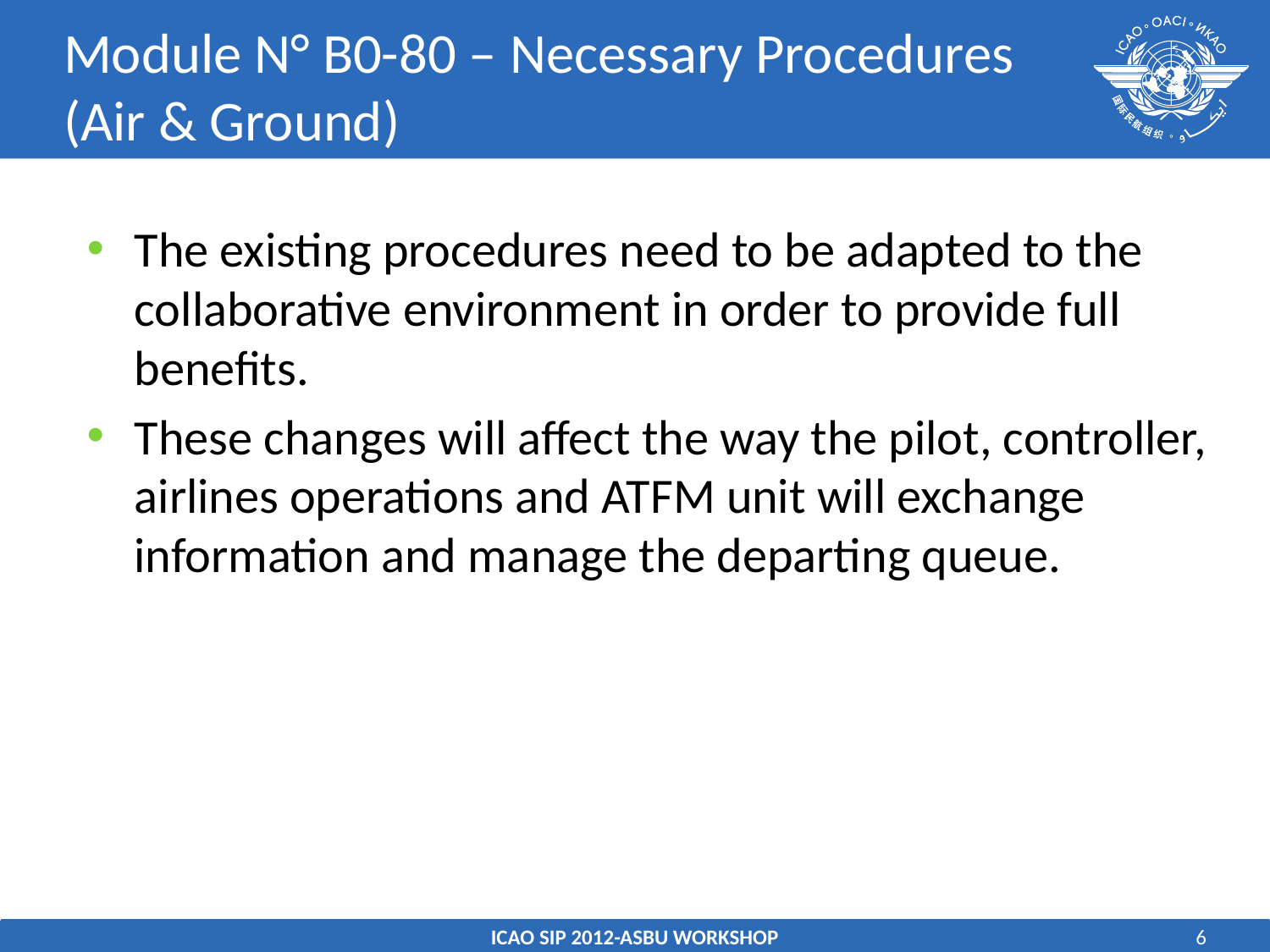

# Module N° B0-80 – Necessary Procedures (Air & Ground)
The existing procedures need to be adapted to the collaborative environment in order to provide full benefits.
These changes will affect the way the pilot, controller, airlines operations and ATFM unit will exchange information and manage the departing queue.
ICAO SIP 2012-ASBU WORKSHOP
6